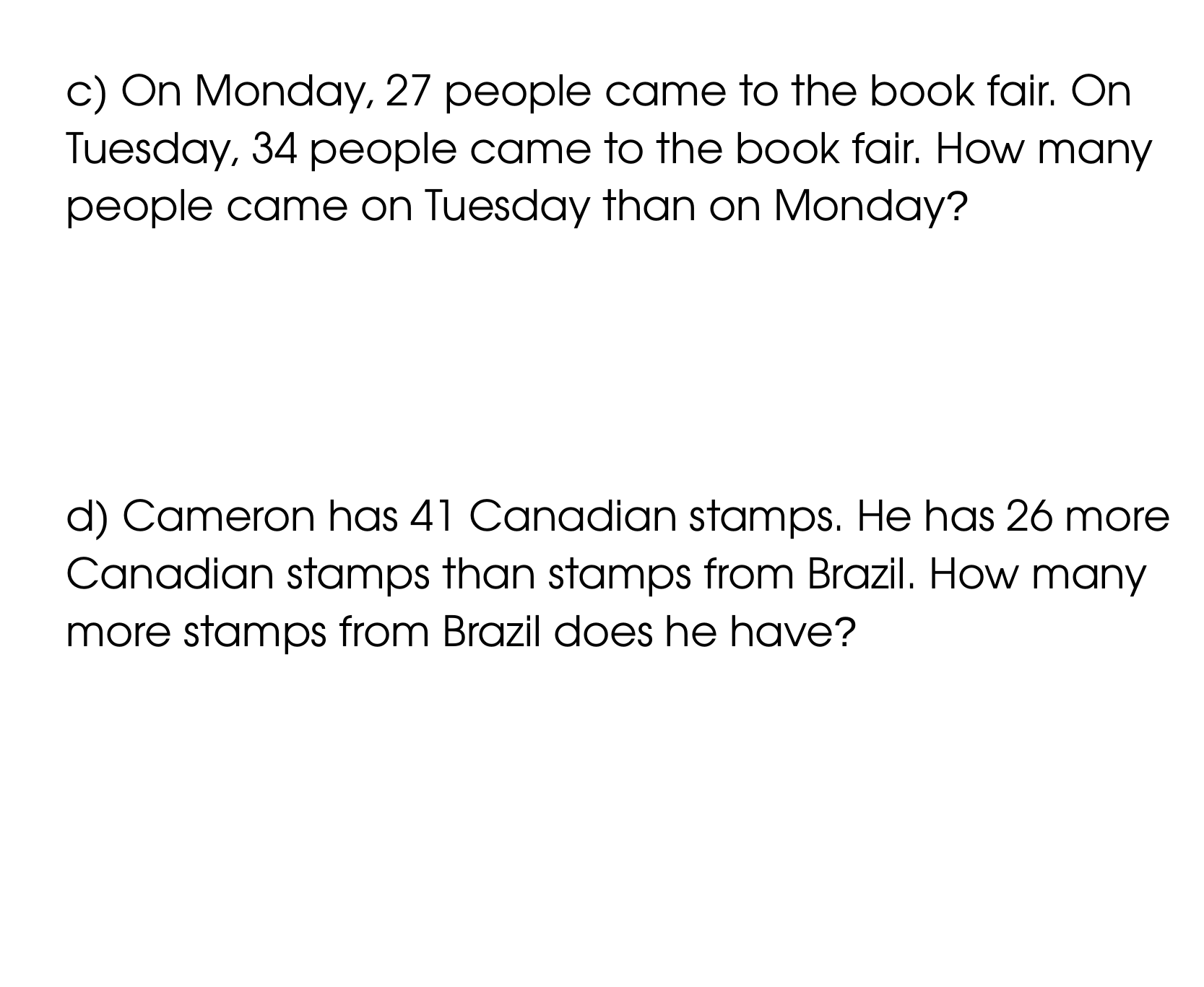

c) On Monday, 27 people came to the book fair. On Tuesday, 34 people came to the book fair. How many people came on Tuesday than on Monday?
d) Cameron has 41 Canadian stamps. He has 26 more Canadian stamps than stamps from Brazil. How many more stamps from Brazil does he have?